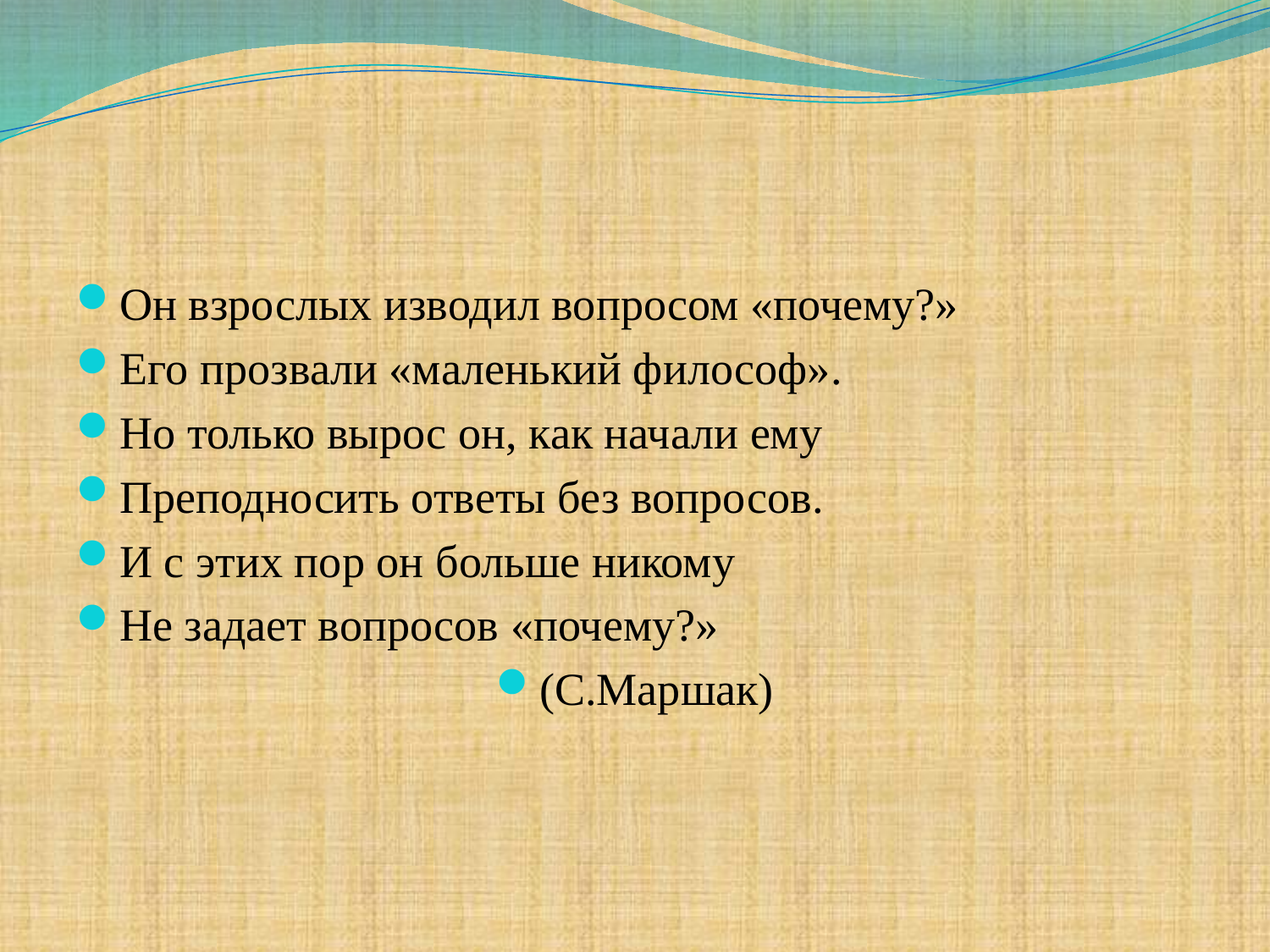

#
Он взрослых изводил вопросом «почему?»
Его прозвали «маленький философ».
Но только вырос он, как начали ему
Преподносить ответы без вопросов.
И с этих пор он больше никому
Не задает вопросов «почему?»
(С.Маршак)